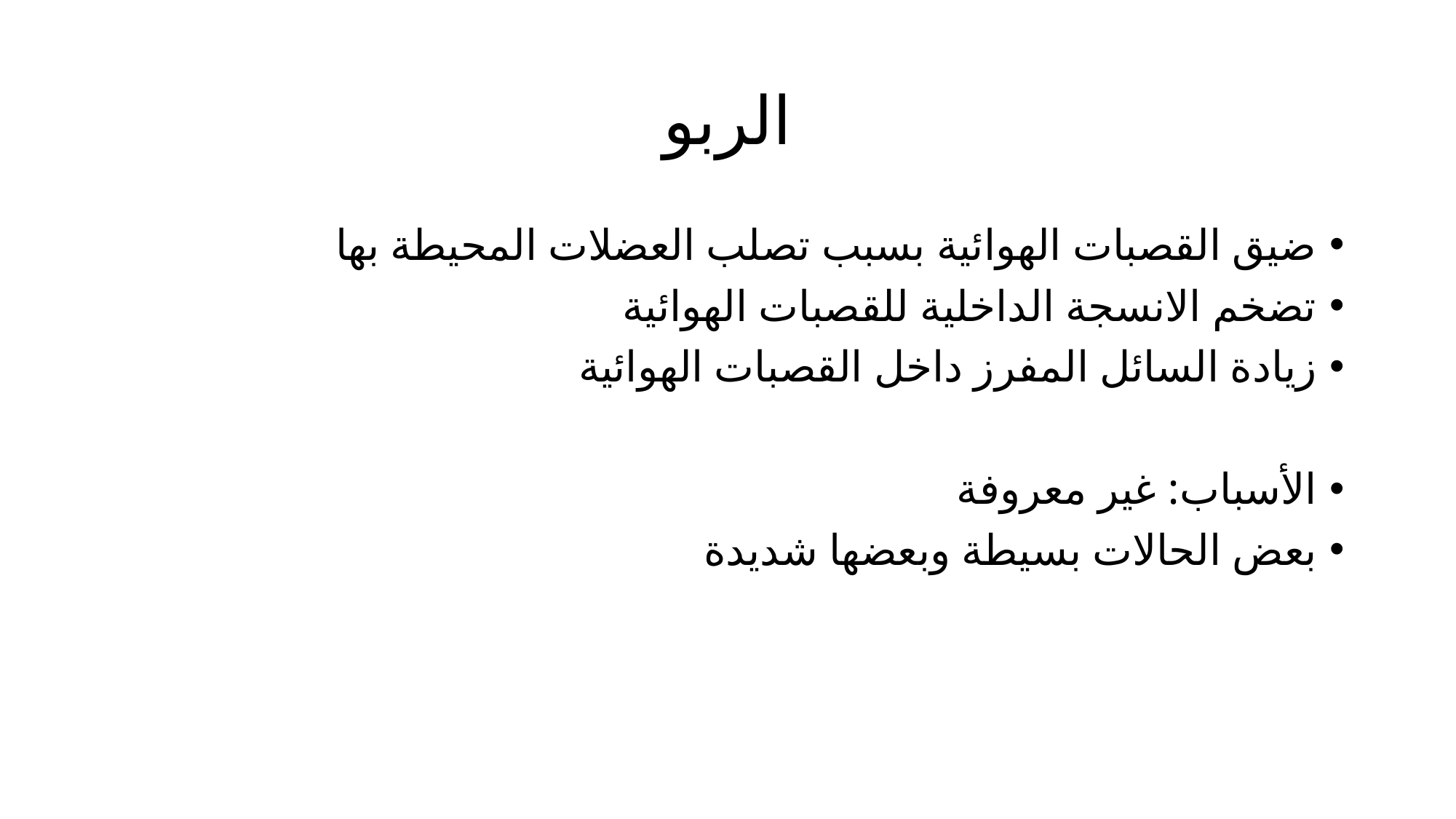

# الربو
ضيق القصبات الهوائية بسبب تصلب العضلات المحيطة بها
تضخم الانسجة الداخلية للقصبات الهوائية
زيادة السائل المفرز داخل القصبات الهوائية

الأسباب: غير معروفة
بعض الحالات بسيطة وبعضها شديدة